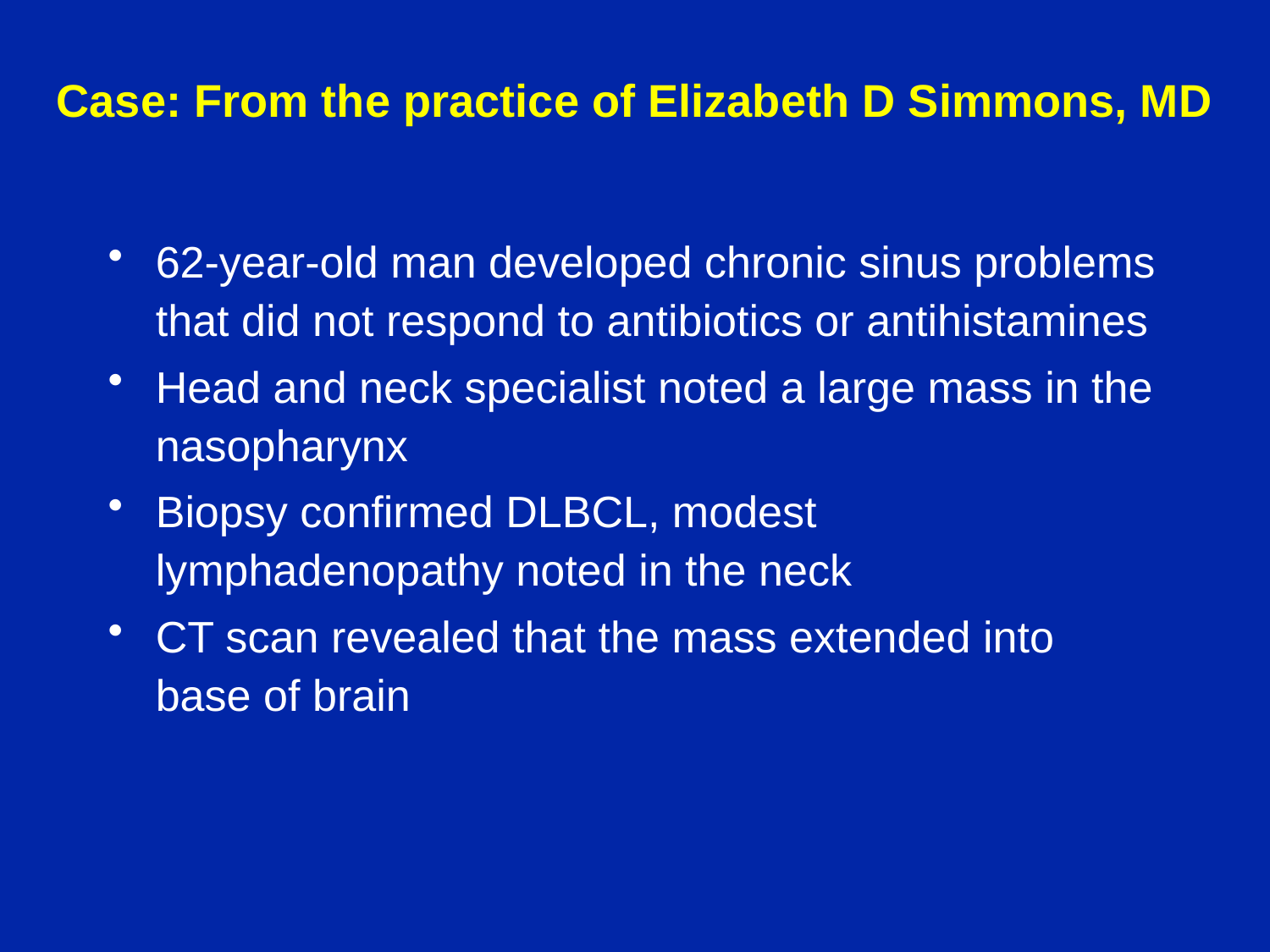

Case: From the practice of Elizabeth D Simmons, MD
62-year-old man developed chronic sinus problems that did not respond to antibiotics or antihistamines
Head and neck specialist noted a large mass in the nasopharynx
Biopsy confirmed DLBCL, modest lymphadenopathy noted in the neck
CT scan revealed that the mass extended into base of brain